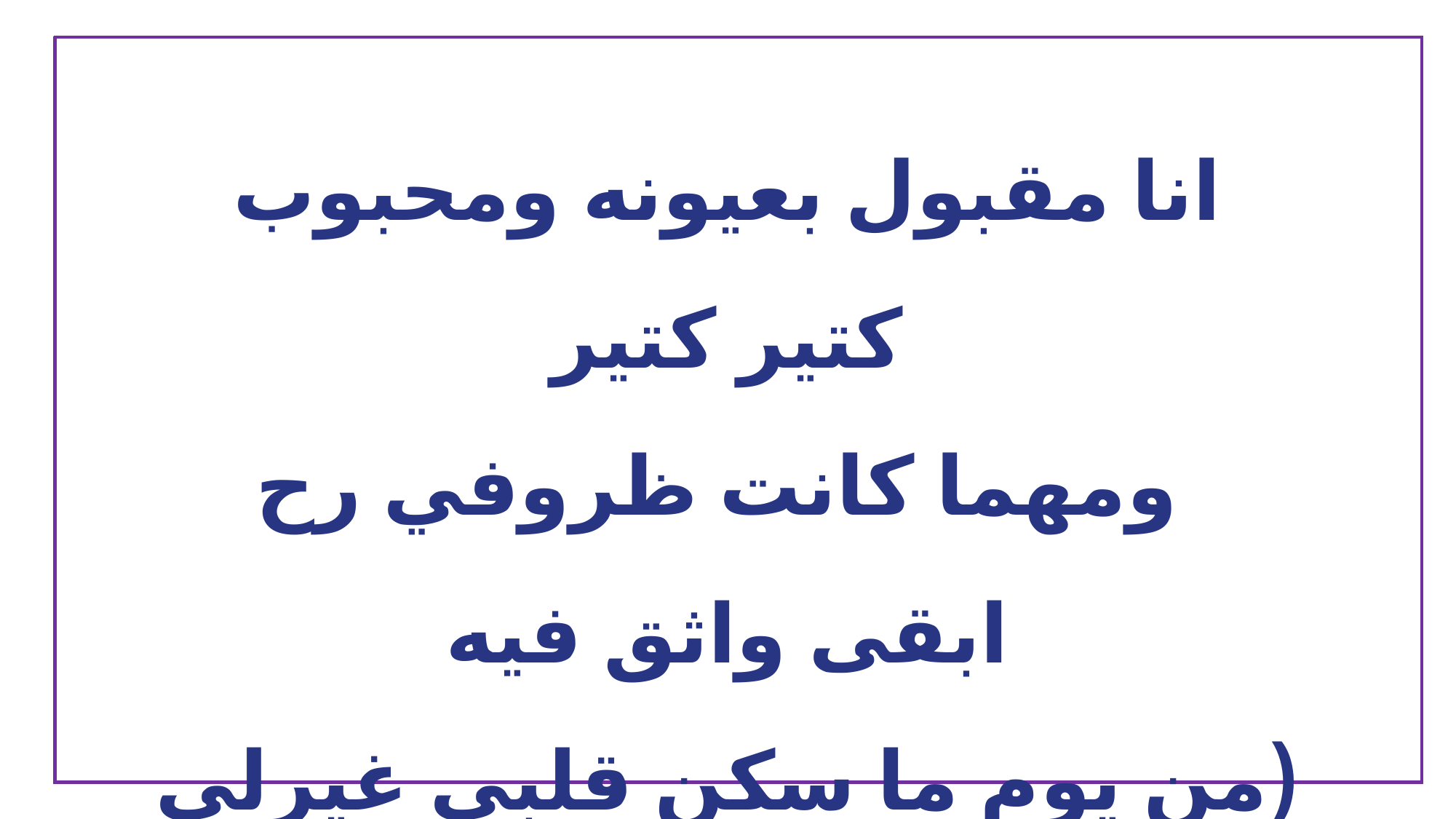

انا مقبول بعيونه ومحبوب كتير كتير
 ومهما كانت ظروفي رح ابقى واثق فيه
(من يوم ما سكن قلبي غيرلي كل فكري
 ابن الملك سماني برنس يعني امير)٢